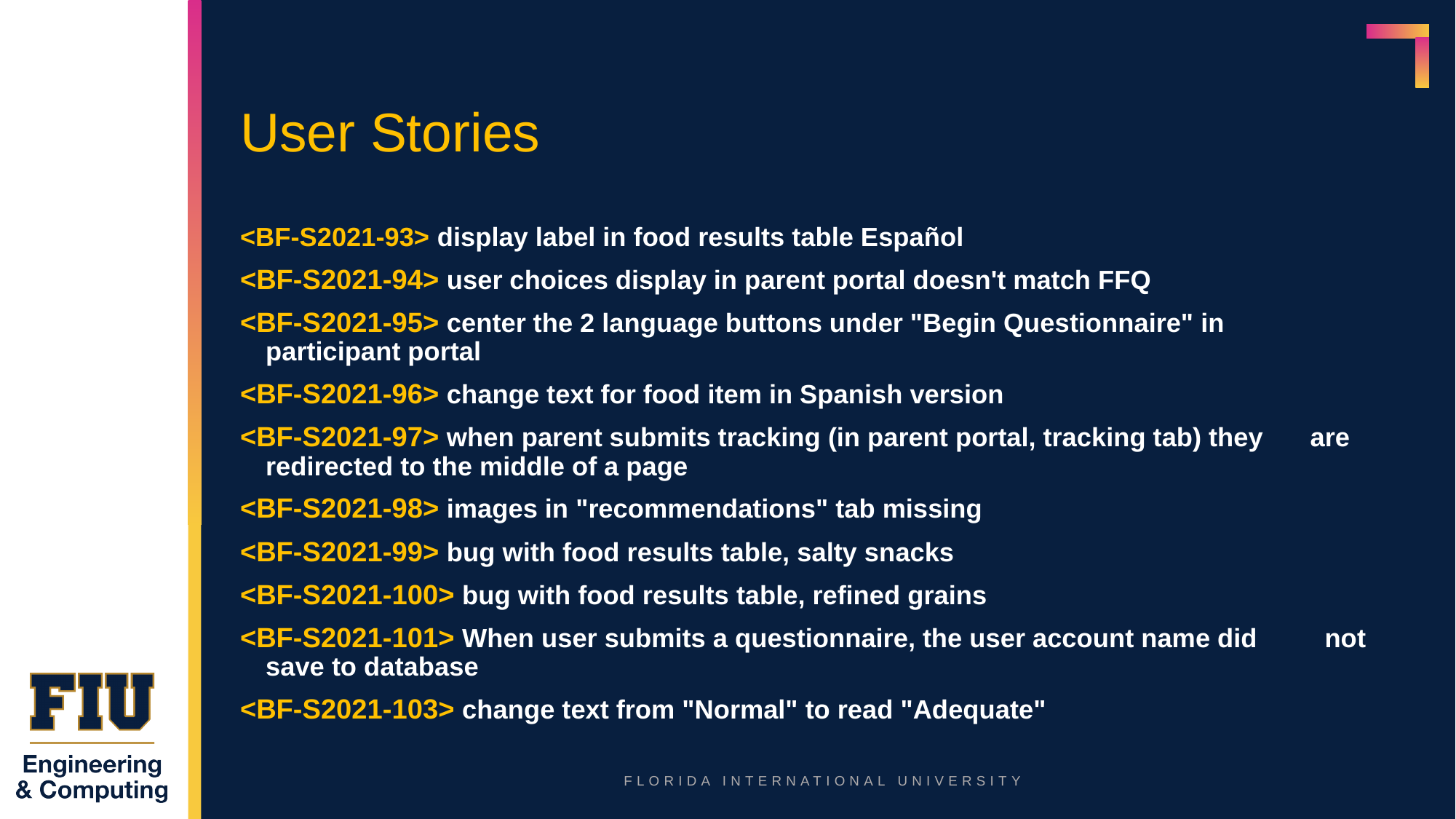

# User Stories
<BF-S2021-93> display label in food results table Español
<BF-S2021-94> user choices display in parent portal doesn't match FFQ
<BF-S2021-95> center the 2 language buttons under "Begin Questionnaire" in 			participant portal
<BF-S2021-96> change text for food item in Spanish version
<BF-S2021-97> when parent submits tracking (in parent portal, tracking tab) they 		are redirected to the middle of a page
<BF-S2021-98> images in "recommendations" tab missing
<BF-S2021-99> bug with food results table, salty snacks
<BF-S2021-100> bug with food results table, refined grains
<BF-S2021-101> When user submits a questionnaire, the user account name did 		  not save to database
<BF-S2021-103> change text from "Normal" to read "Adequate"